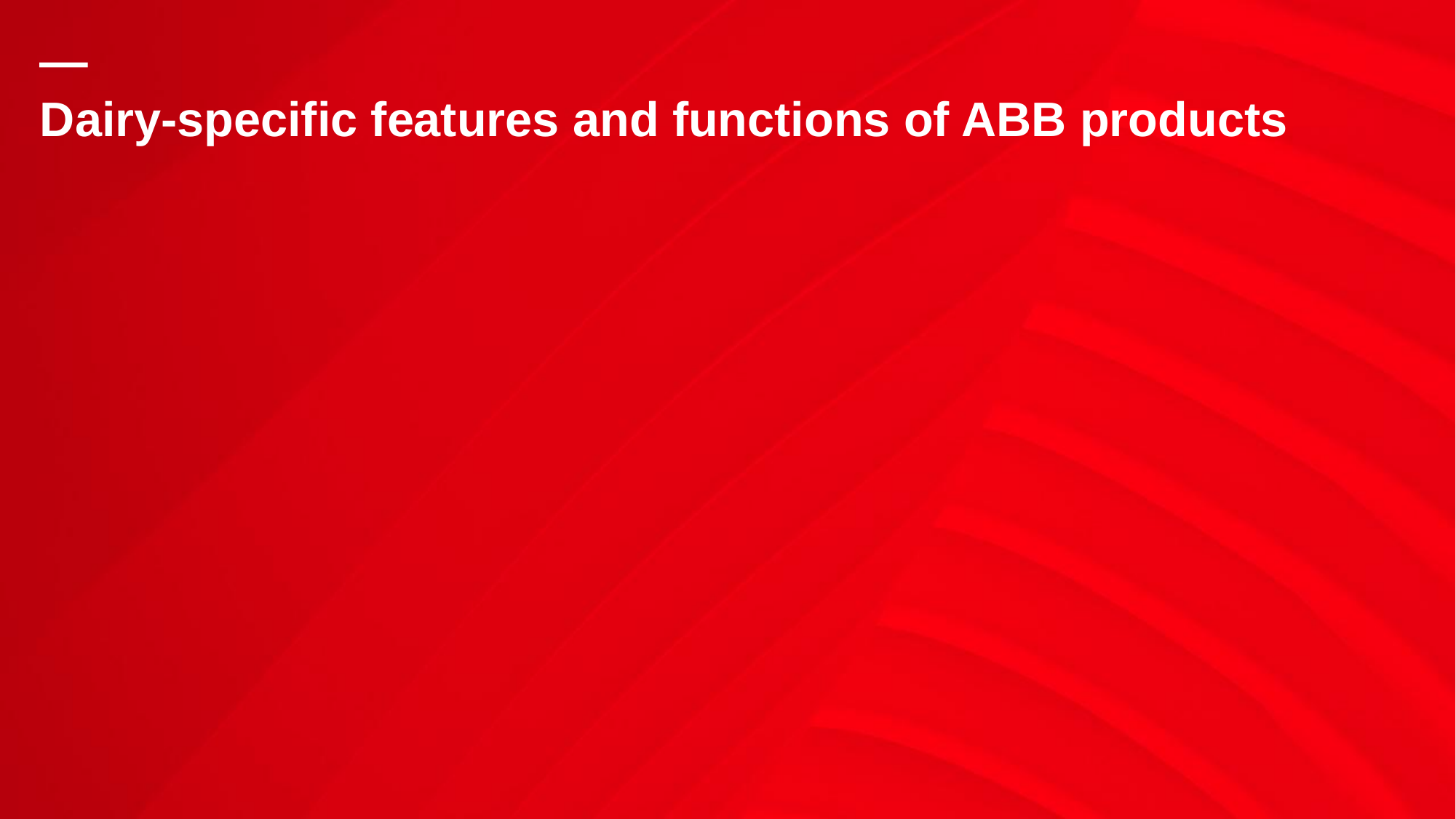

# Dairy-specific features and functions of ABB products